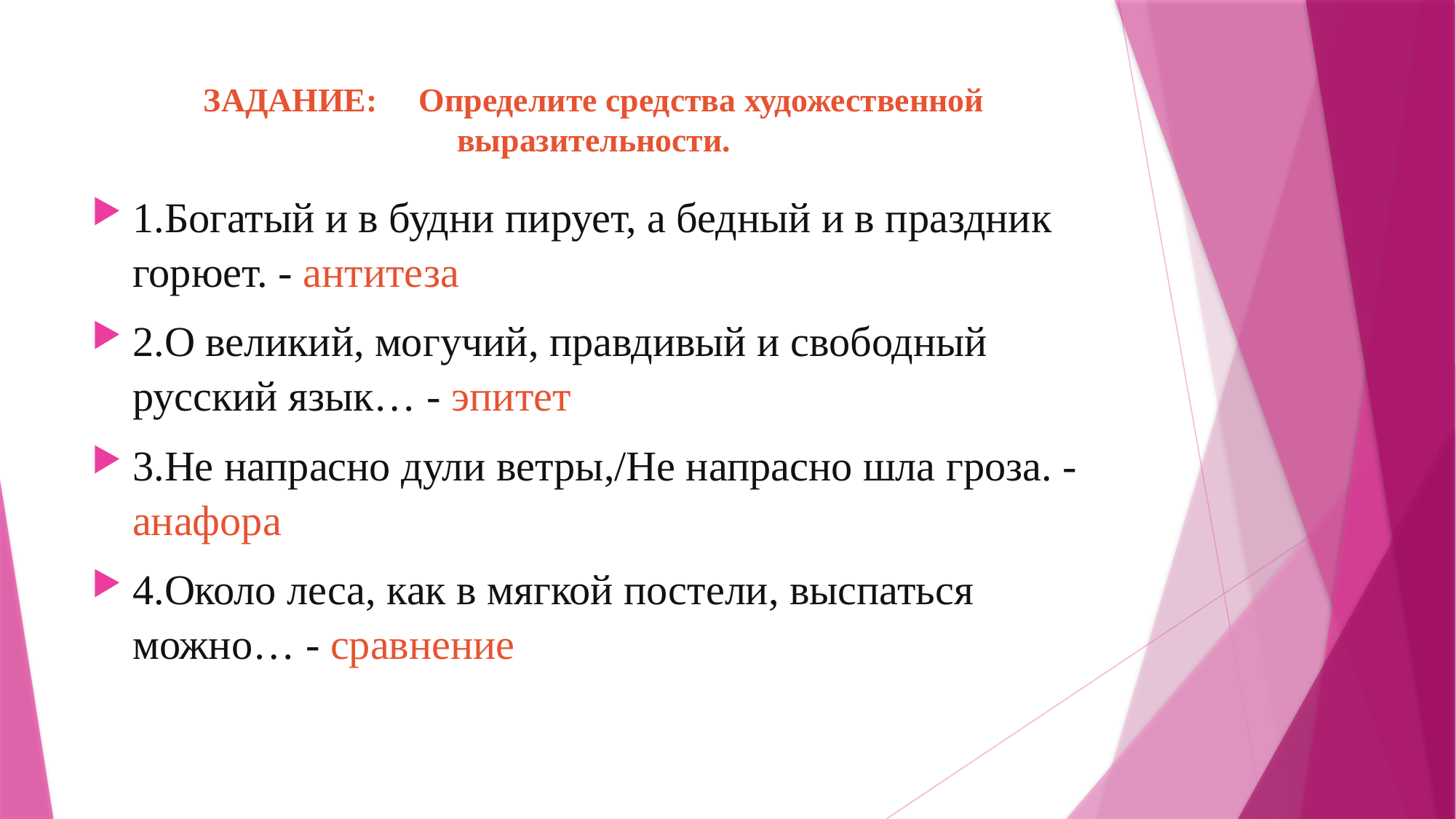

# ЗАДАНИЕ:     Определите средства художественной выразительности.
1.Богатый и в будни пирует, а бедный и в праздник горюет. - антитеза
2.О великий, могучий, правдивый и свободный русский язык… - эпитет
3.Не напрасно дули ветры,/Не напрасно шла гроза. - анафора
4.Около леса, как в мягкой постели, выспаться можно… - сравнение